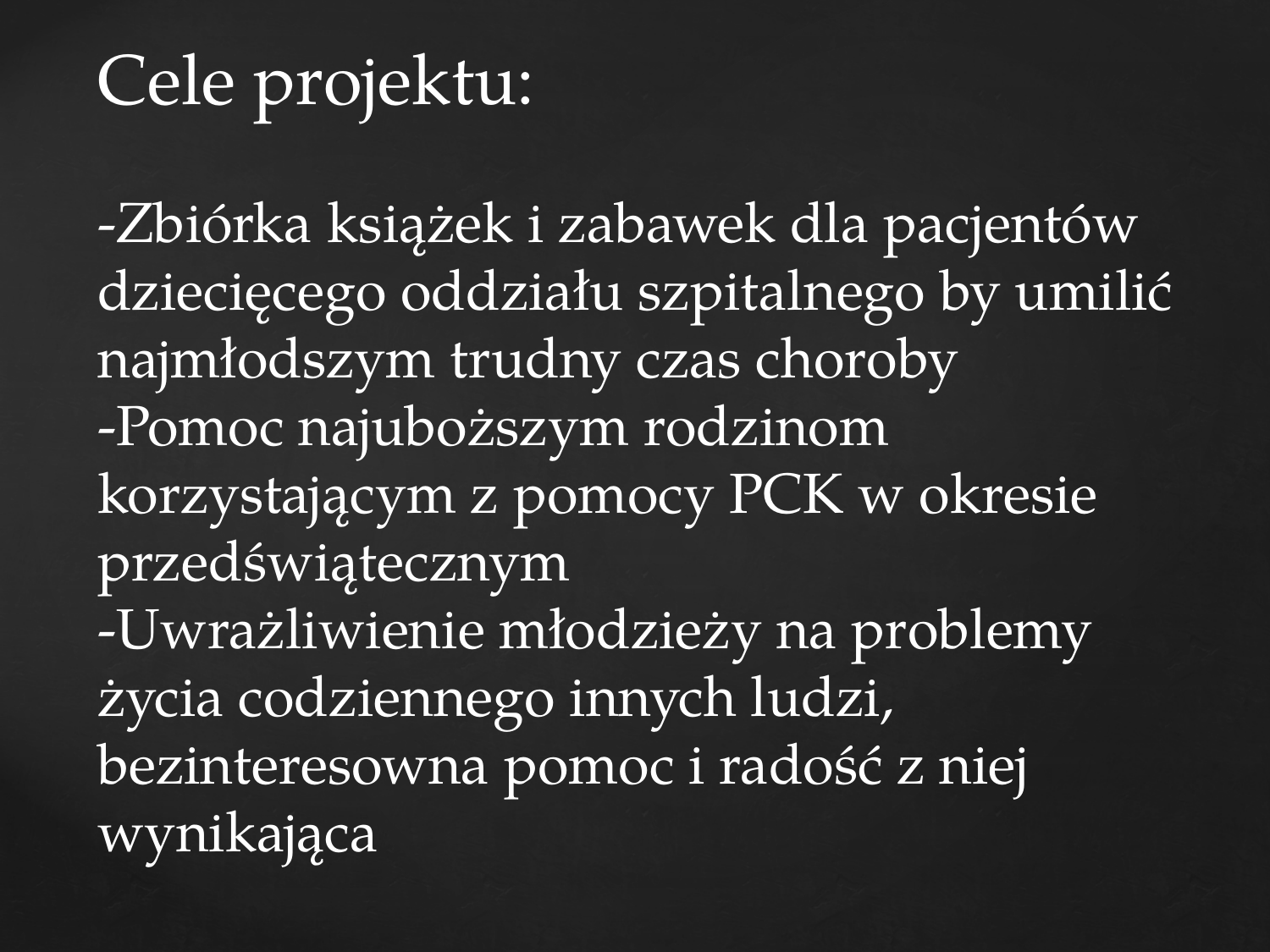

# Cele projektu: -Zbiórka książek i zabawek dla pacjentów dziecięcego oddziału szpitalnego by umilić najmłodszym trudny czas choroby -Pomoc najuboższym rodzinom korzystającym z pomocy PCK w okresie przedświątecznym -Uwrażliwienie młodzieży na problemy życia codziennego innych ludzi, bezinteresowna pomoc i radość z niej wynikająca